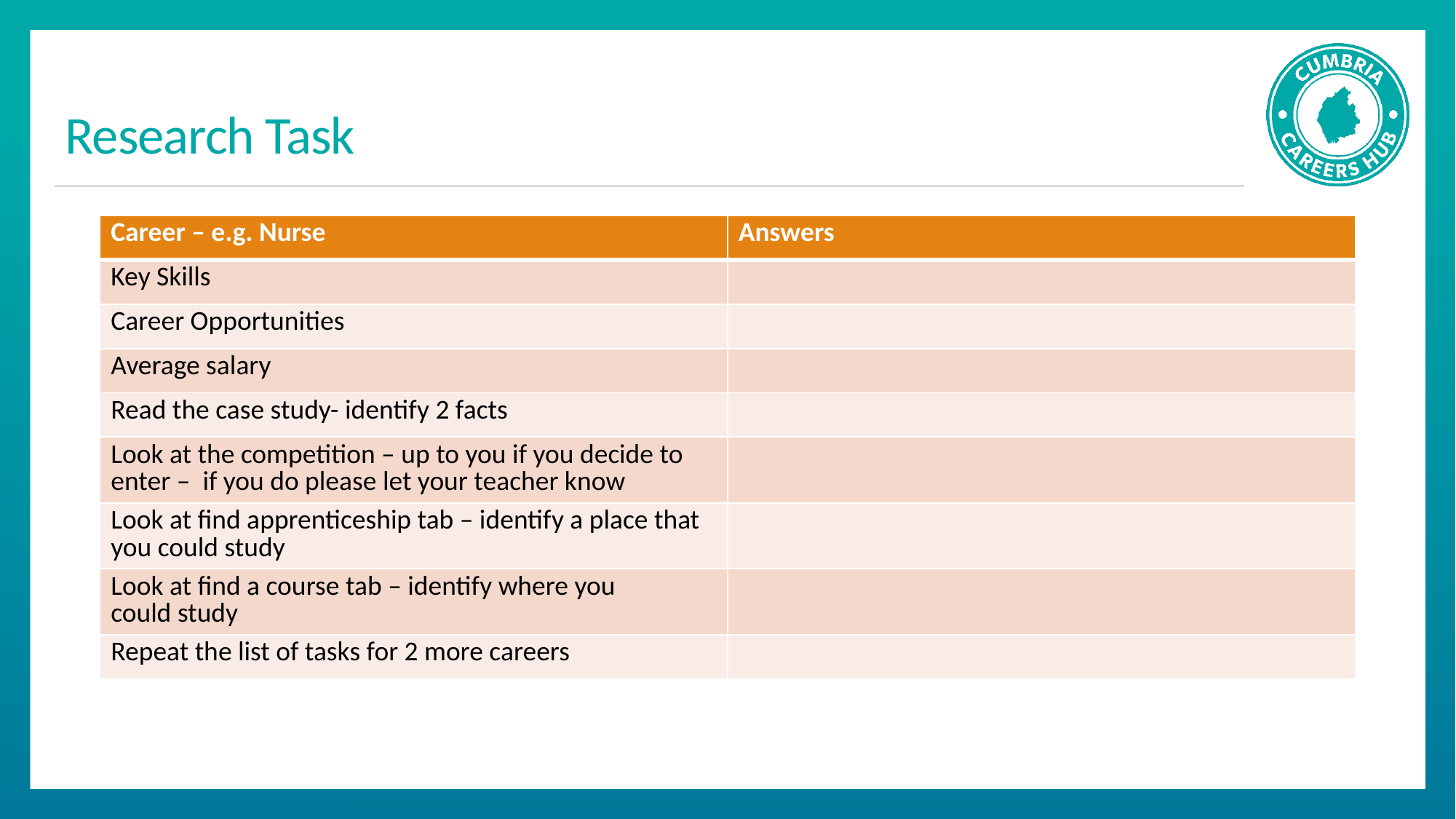

# Research Task
| Career – e.g. Nurse | Answers |
| --- | --- |
| Key Skills |  |
| Career Opportunities |  |
| Average salary |  |
| Read the case study- identify 2 facts |  |
| Look at the competition – up to you if you decide to enter – if you do please let your teacher know |  |
| Look at find apprenticeship tab – identify a place that you could study |  |
| Look at find a course tab – identify where you could study |  |
| Repeat the list of tasks for 2 more careers |  |